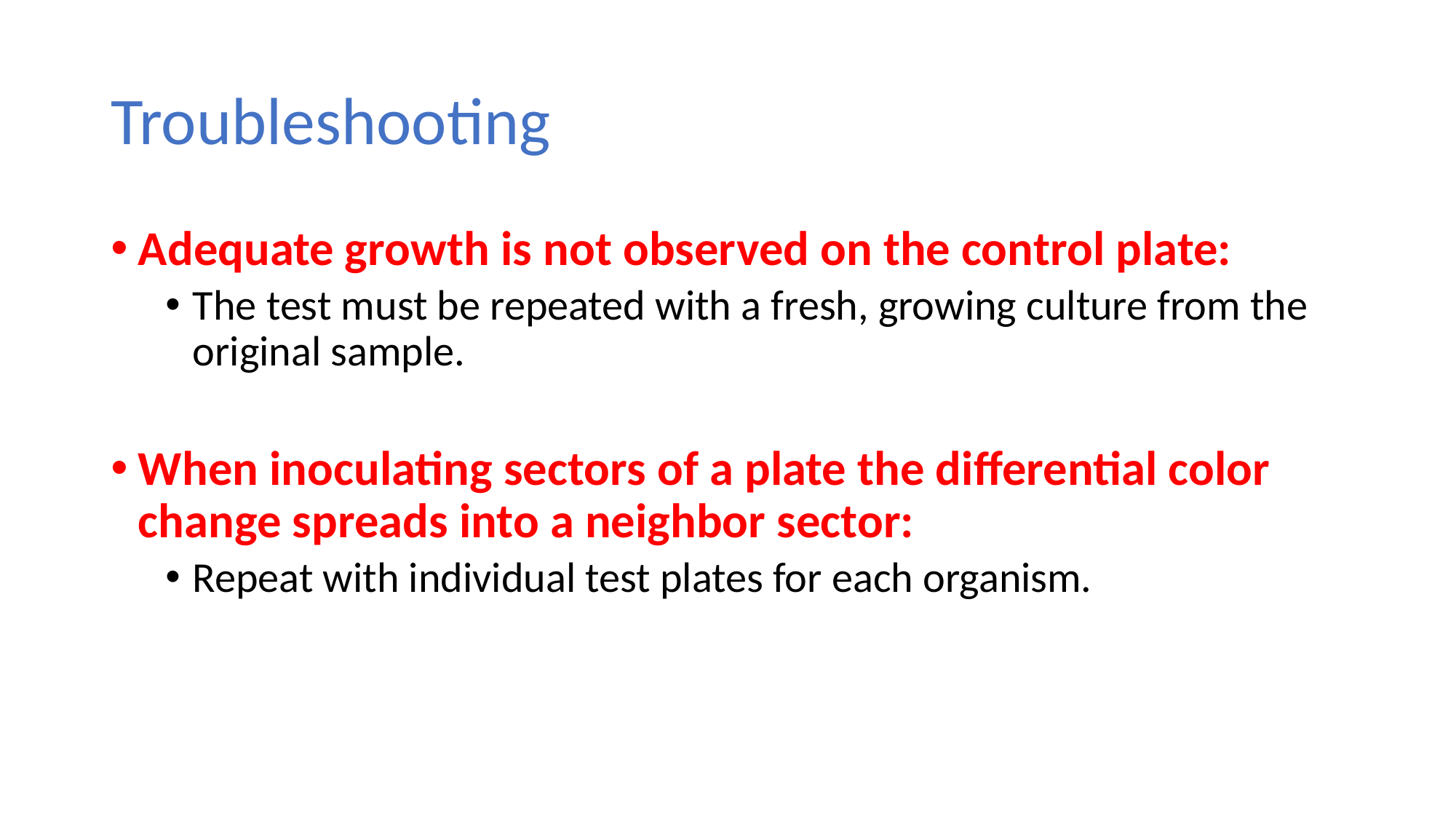

# Troubleshooting
Adequate growth is not observed on the control plate:
The test must be repeated with a fresh, growing culture from the original sample.

When inoculating sectors of a plate the differential color change spreads into a neighbor sector:
Repeat with individual test plates for each organism.